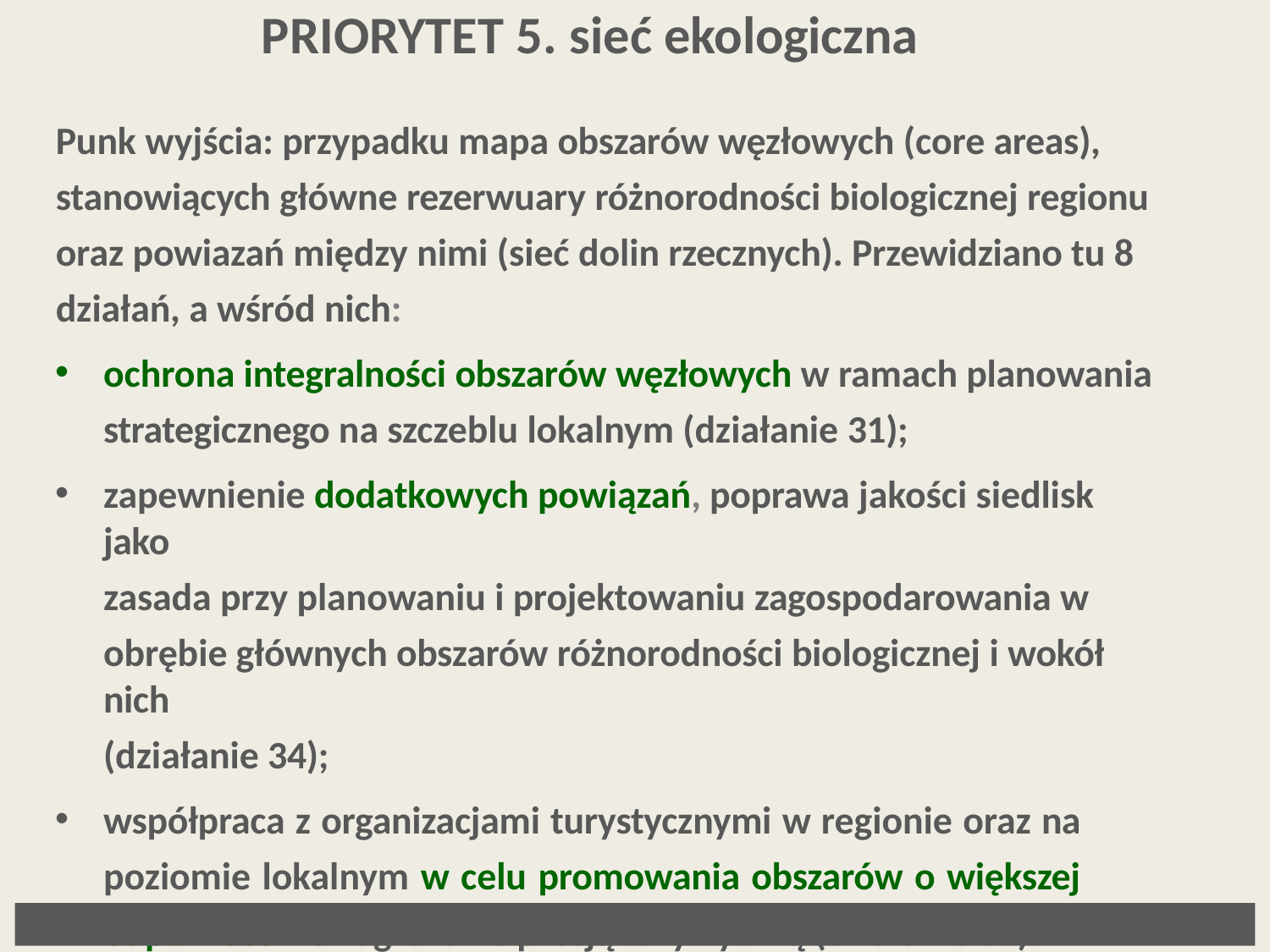

# PRIORYTET 5. sieć ekologiczna
Punk wyjścia: przypadku mapa obszarów węzłowych (core areas), stanowiących główne rezerwuary różnorodności biologicznej regionu oraz powiazań między nimi (sieć dolin rzecznych). Przewidziano tu 8 działań, a wśród nich:
ochrona integralności obszarów węzłowych w ramach planowania strategicznego na szczeblu lokalnym (działanie 31);
zapewnienie dodatkowych powiązań, poprawa jakości siedlisk jako
zasada przy planowaniu i projektowaniu zagospodarowania w
obrębie głównych obszarów różnorodności biologicznej i wokół nich
(działanie 34);
współpraca z organizacjami turystycznymi w regionie oraz na poziomie lokalnym w celu promowania obszarów o większej odporności na zagrożenie presją turystyczną (działanie 38).